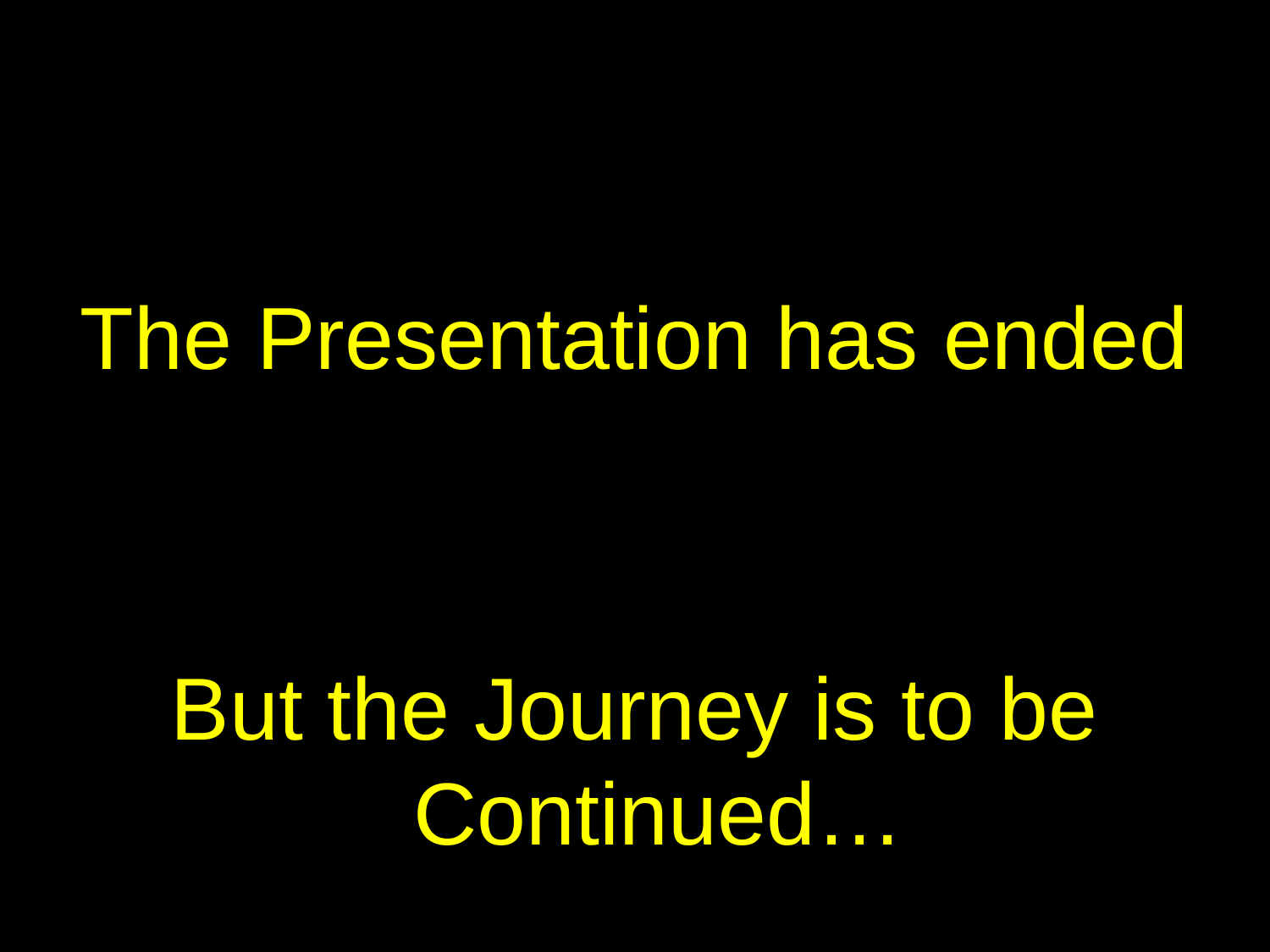

#
The Presentation has ended

But the Journey is to be Continued…